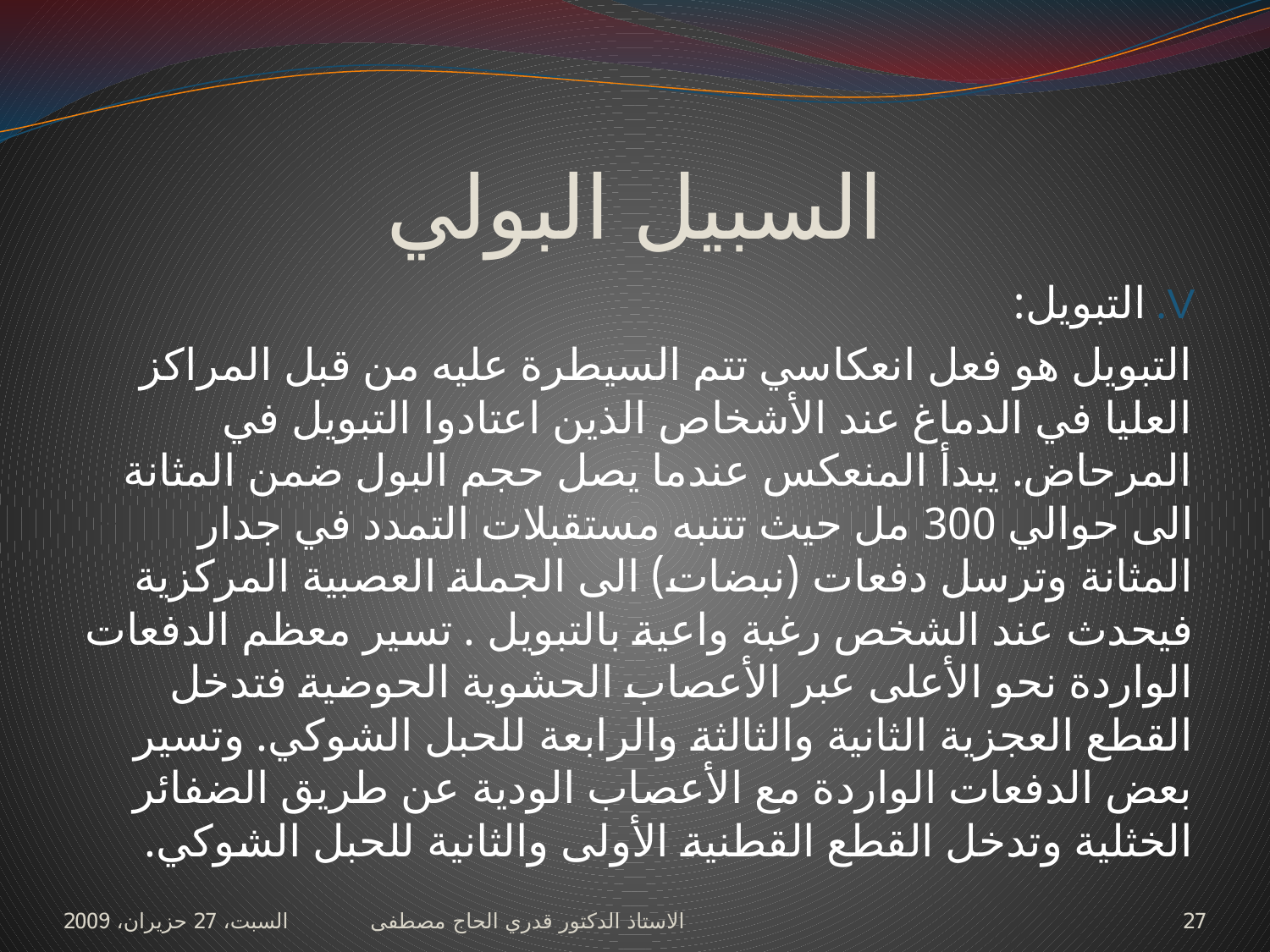

# السبيل البولي
التبويل:
التبويل هو فعل انعكاسي تتم السيطرة عليه من قبل المراكز العليا في الدماغ عند الأشخاص الذين اعتادوا التبويل في المرحاض. يبدأ المنعكس عندما يصل حجم البول ضمن المثانة الى حوالي 300 مل حيث تتنبه مستقبلات التمدد في جدار المثانة وترسل دفعات (نبضات) الى الجملة العصبية المركزية فيحدث عند الشخص رغبة واعية بالتبويل . تسير معظم الدفعات الواردة نحو الأعلى عبر الأعصاب الحشوية الحوضية فتدخل القطع العجزية الثانية والثالثة والرابعة للحبل الشوكي. وتسير بعض الدفعات الواردة مع الأعصاب الودية عن طريق الضفائر الخثلية وتدخل القطع القطنية الأولى والثانية للحبل الشوكي.
السبت، 27 حزيران، 2009
الاستاذ الدكتور قدري الحاج مصطفى
27